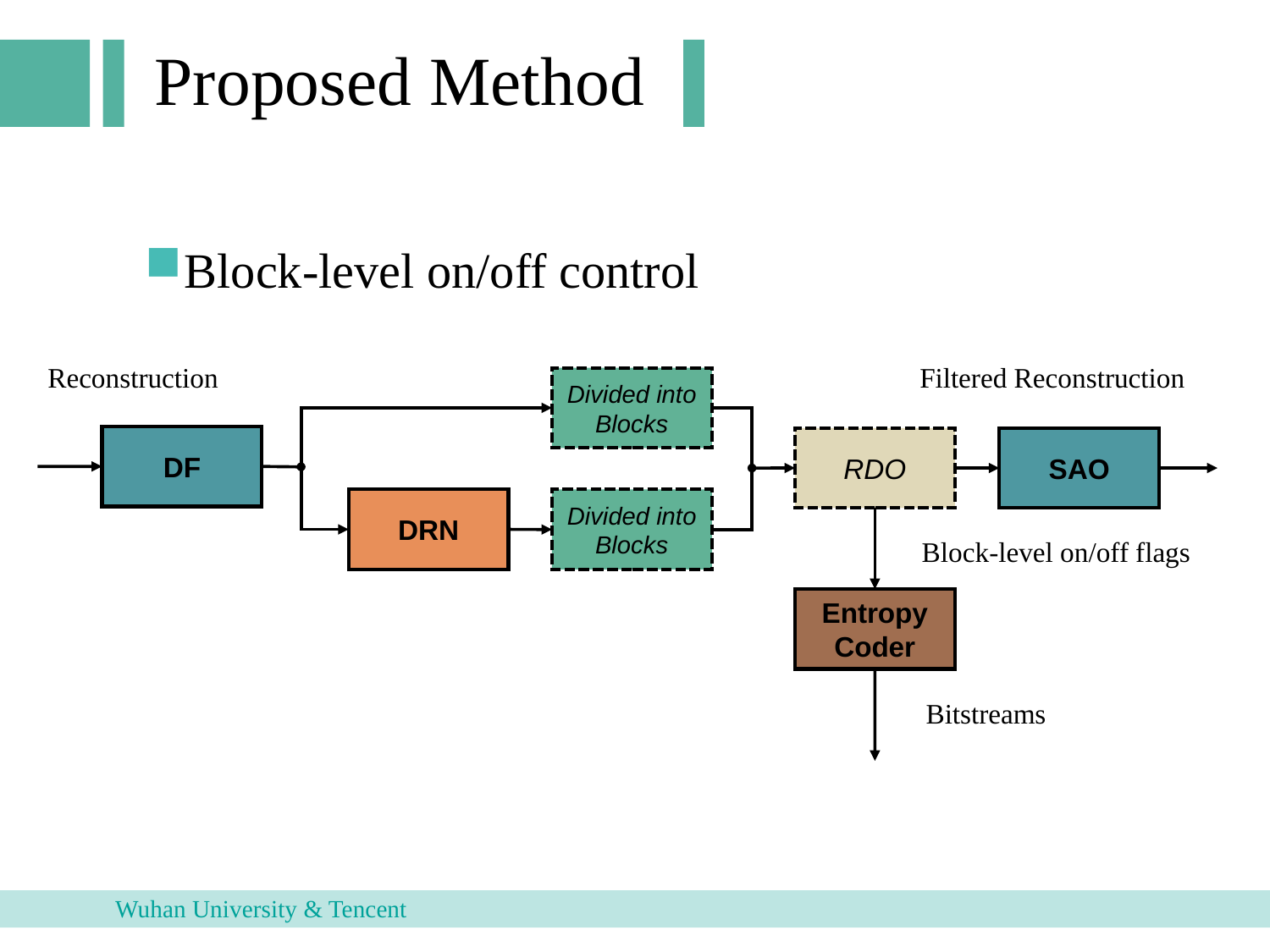

Proposed Method
Block-level on/off control
Reconstruction
Filtered Reconstruction
Divided into Blocks
DF
RDO
SAO

DRN
Divided into Blocks
Block-level on/off flags
Entropy
Coder
Bitstreams